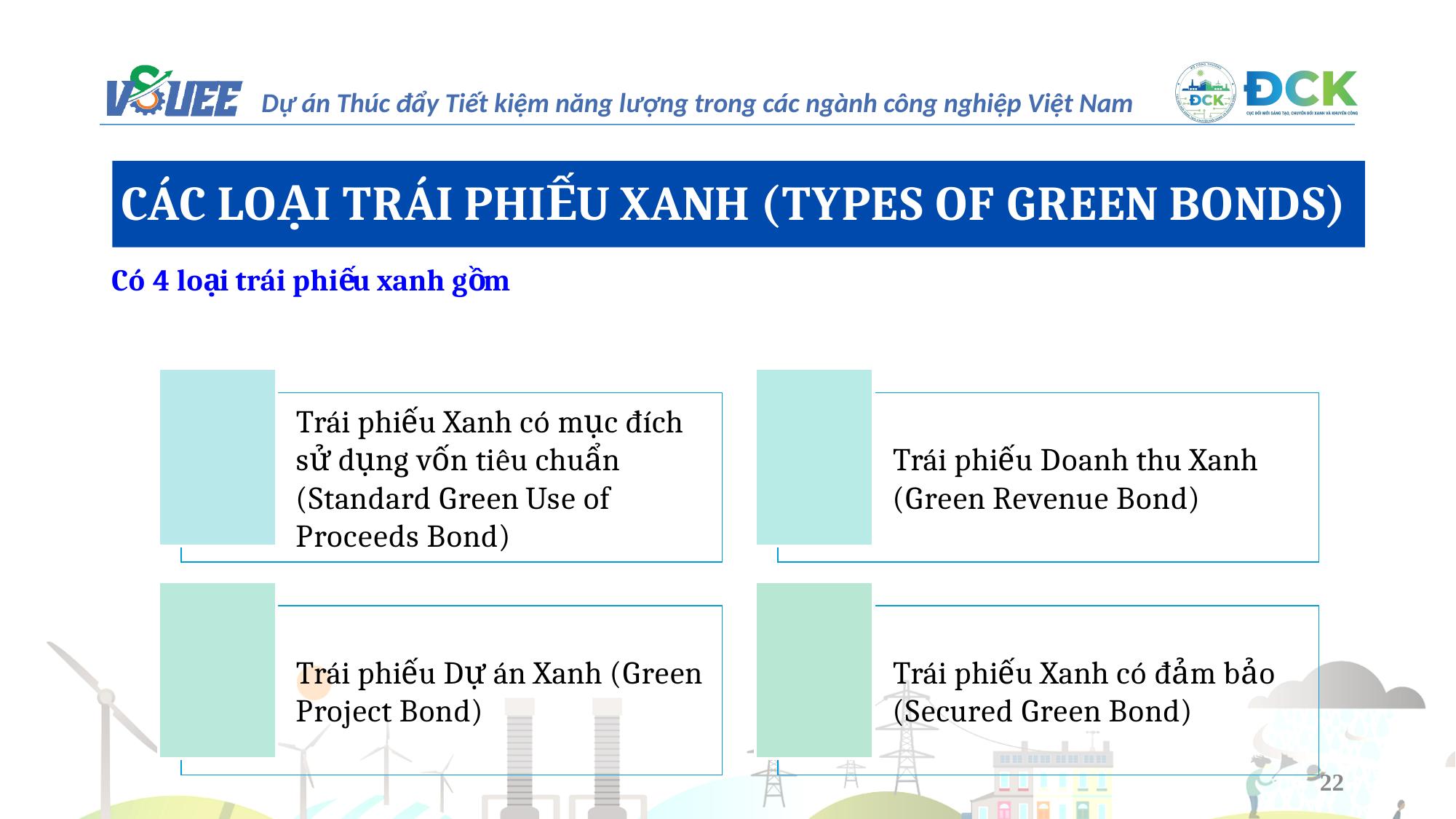

CÁC LOẠI TRÁI PHIẾU XANH (TYPES OF GREEN BONDS)
Có 4 loại trái phiếu xanh gồm

Trái phiếu Xanh có mục đích sử dụng vốn tiêu chuẩn (Standard Green Use of Proceeds Bond)

Trái phiếu Doanh thu Xanh (Green Revenue Bond)

Trái phiếu Dự án Xanh (Green Project Bond)

Trái phiếu Xanh có đảm bảo (Secured Green Bond)
22